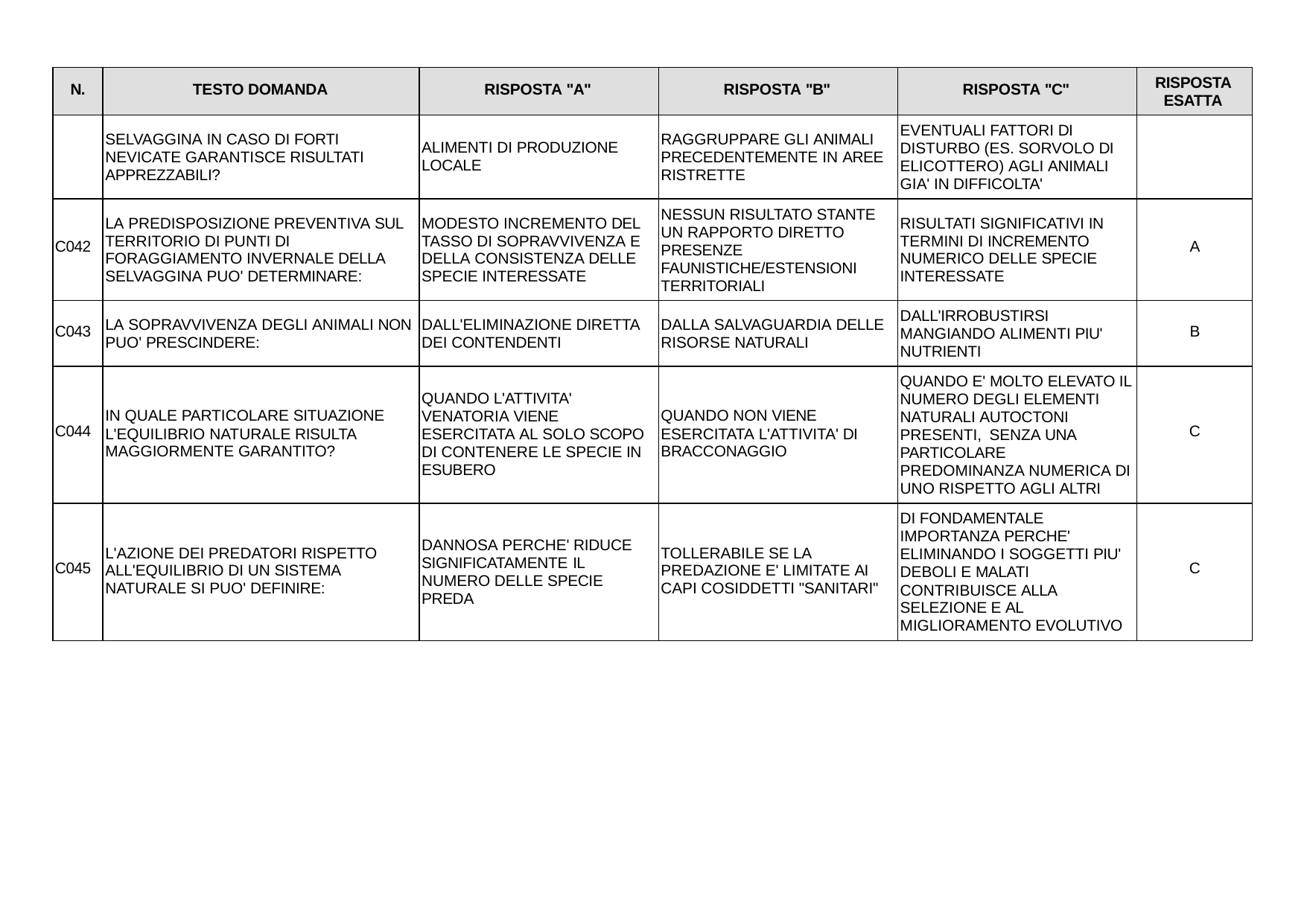

| N. | TESTO DOMANDA | RISPOSTA "A" | RISPOSTA "B" | RISPOSTA "C" | RISPOSTA ESATTA |
| --- | --- | --- | --- | --- | --- |
|  | SELVAGGINA IN CASO DI FORTI NEVICATE GARANTISCE RISULTATI APPREZZABILI? | ALIMENTI DI PRODUZIONE LOCALE | RAGGRUPPARE GLI ANIMALI PRECEDENTEMENTE IN AREE RISTRETTE | EVENTUALI FATTORI DI DISTURBO (ES. SORVOLO DI ELICOTTERO) AGLI ANIMALI GIA' IN DIFFICOLTA' |  |
| C042 | LA PREDISPOSIZIONE PREVENTIVA SUL TERRITORIO DI PUNTI DI FORAGGIAMENTO INVERNALE DELLA SELVAGGINA PUO' DETERMINARE: | MODESTO INCREMENTO DEL TASSO DI SOPRAVVIVENZA E DELLA CONSISTENZA DELLE SPECIE INTERESSATE | NESSUN RISULTATO STANTE UN RAPPORTO DIRETTO PRESENZE FAUNISTICHE/ESTENSIONI TERRITORIALI | RISULTATI SIGNIFICATIVI IN TERMINI DI INCREMENTO NUMERICO DELLE SPECIE INTERESSATE | A |
| C043 | LA SOPRAVVIVENZA DEGLI ANIMALI NON PUO' PRESCINDERE: | DALL'ELIMINAZIONE DIRETTA DEI CONTENDENTI | DALLA SALVAGUARDIA DELLE RISORSE NATURALI | DALL'IRROBUSTIRSI MANGIANDO ALIMENTI PIU' NUTRIENTI | B |
| C044 | IN QUALE PARTICOLARE SITUAZIONE L'EQUILIBRIO NATURALE RISULTA MAGGIORMENTE GARANTITO? | QUANDO L'ATTIVITA' VENATORIA VIENE ESERCITATA AL SOLO SCOPO DI CONTENERE LE SPECIE IN ESUBERO | QUANDO NON VIENE ESERCITATA L'ATTIVITA' DI BRACCONAGGIO | QUANDO E' MOLTO ELEVATO IL NUMERO DEGLI ELEMENTI NATURALI AUTOCTONI PRESENTI, SENZA UNA PARTICOLARE PREDOMINANZA NUMERICA DI UNO RISPETTO AGLI ALTRI | C |
| C045 | L'AZIONE DEI PREDATORI RISPETTO ALL'EQUILIBRIO DI UN SISTEMA NATURALE SI PUO' DEFINIRE: | DANNOSA PERCHE' RIDUCE SIGNIFICATAMENTE IL NUMERO DELLE SPECIE PREDA | TOLLERABILE SE LA PREDAZIONE E' LIMITATE AI CAPI COSIDDETTI "SANITARI" | DI FONDAMENTALE IMPORTANZA PERCHE' ELIMINANDO I SOGGETTI PIU' DEBOLI E MALATI CONTRIBUISCE ALLA SELEZIONE E AL MIGLIORAMENTO EVOLUTIVO | C |